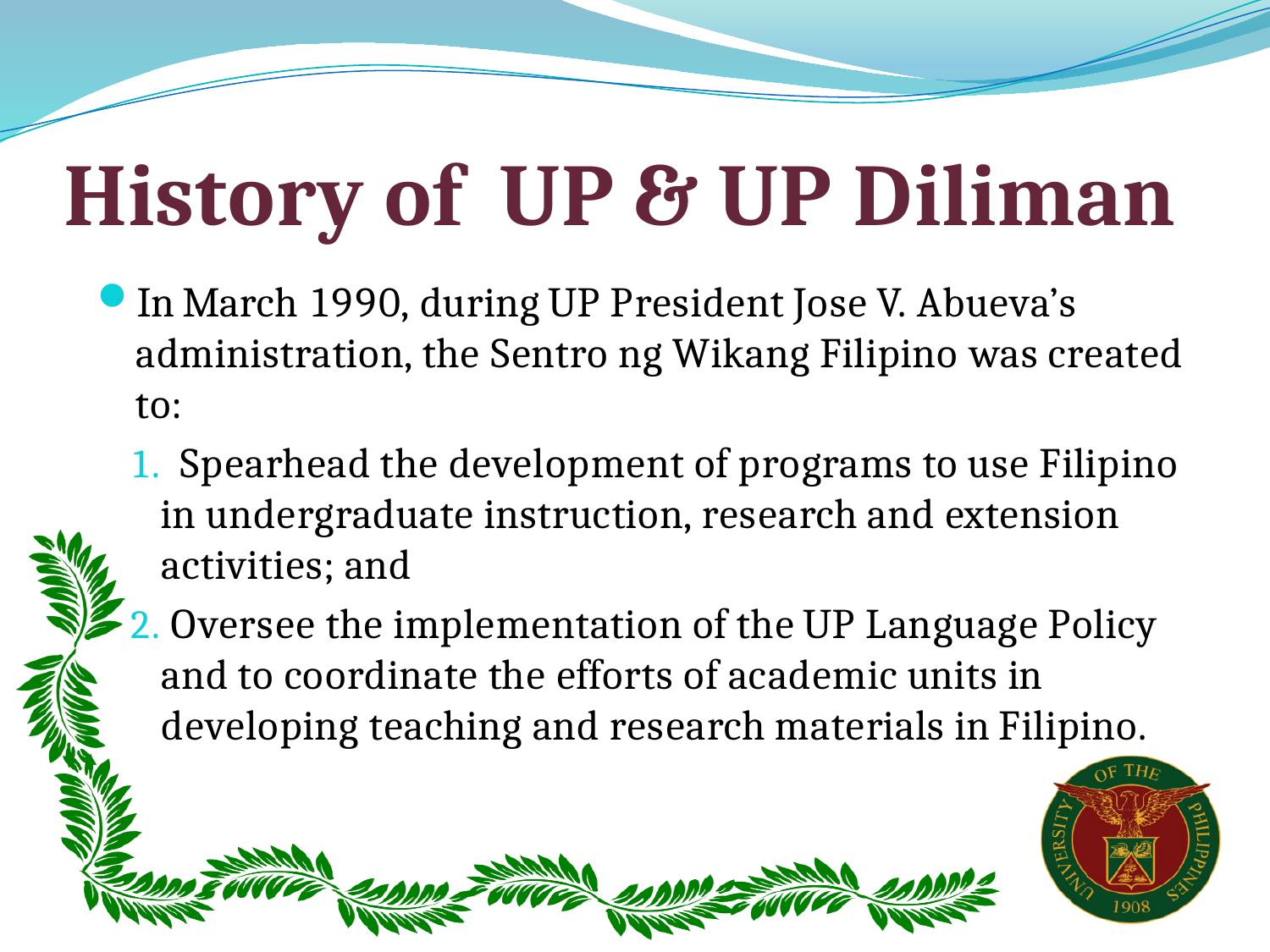

# History of  UP & UP Diliman
In March 1990, during UP President Jose V. Abueva’s administration, the Sentro ng Wikang Filipino was created to:
  Spearhead the development of programs to use Filipino in undergraduate instruction, research and extension activities; and
 Oversee the implementation of the UP Language Policy and to coordinate the efforts of academic units in developing teaching and research materials in Filipino.